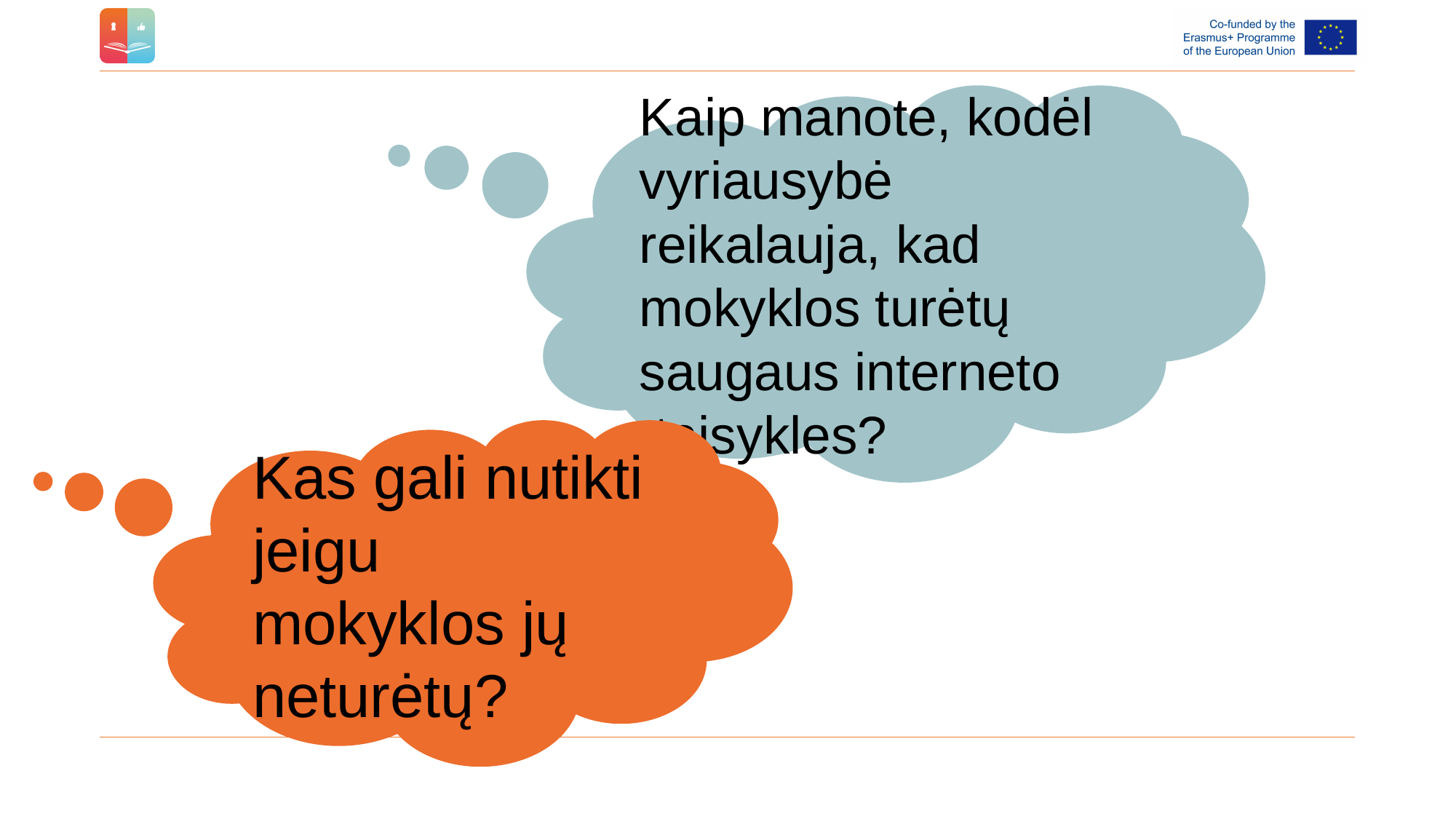

Kaip manote, kodėl vyriausybė reikalauja, kad mokyklos turėtų saugaus interneto    taisykles?
Kas gali nutikti jeigu mokyklos jų neturėtų?